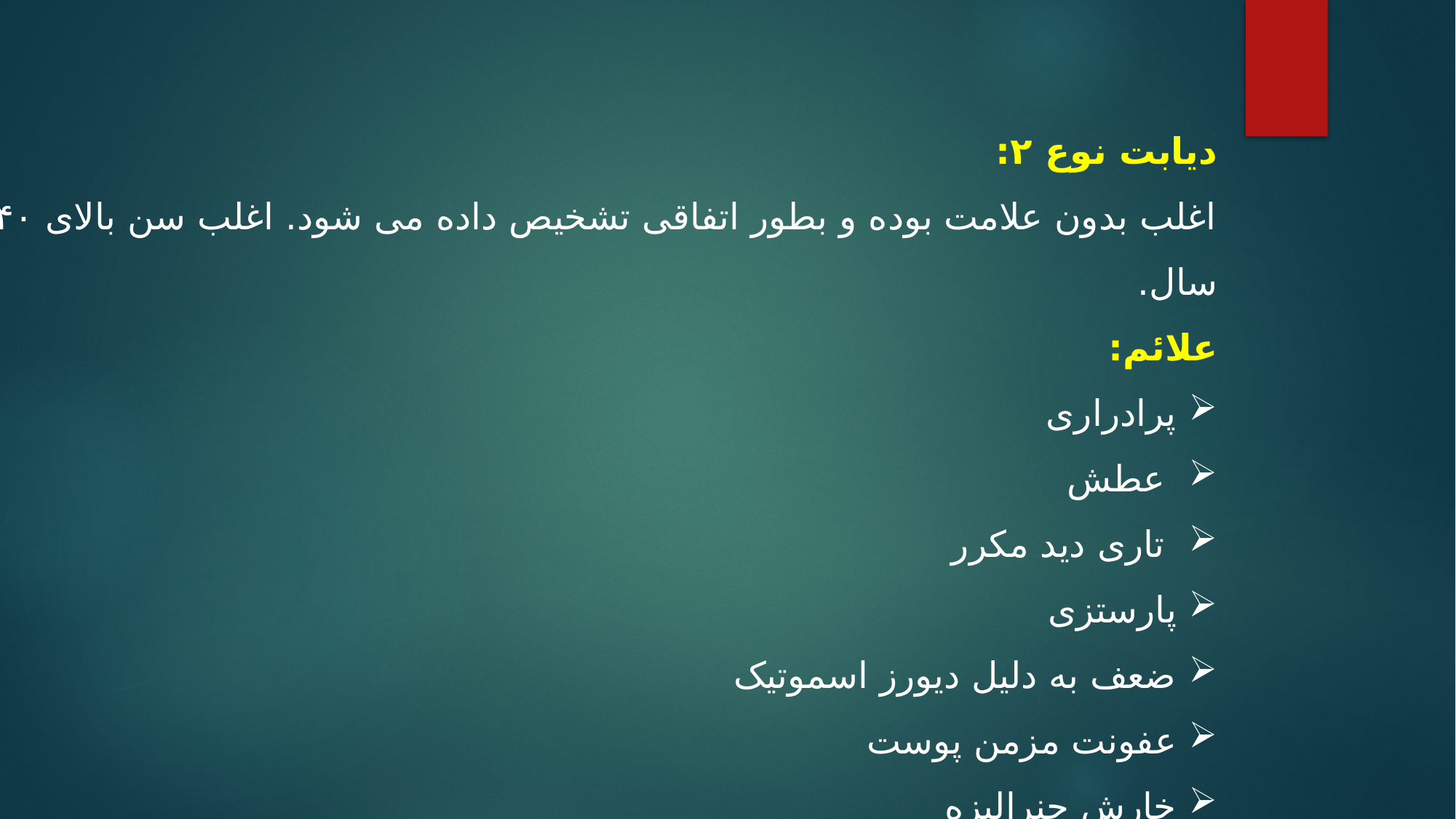

دیابت نوع ۲:
اغلب بدون علامت بوده و بطور اتفاقی تشخیص داده می شود. اغلب سن بالای ۴۰ سال.
علائم:
پرادراری
 عطش
 تاری دید مکرر
پارستزی
ضعف به دلیل دیورز اسموتیک
عفونت مزمن پوست
خارش جنرالیزه